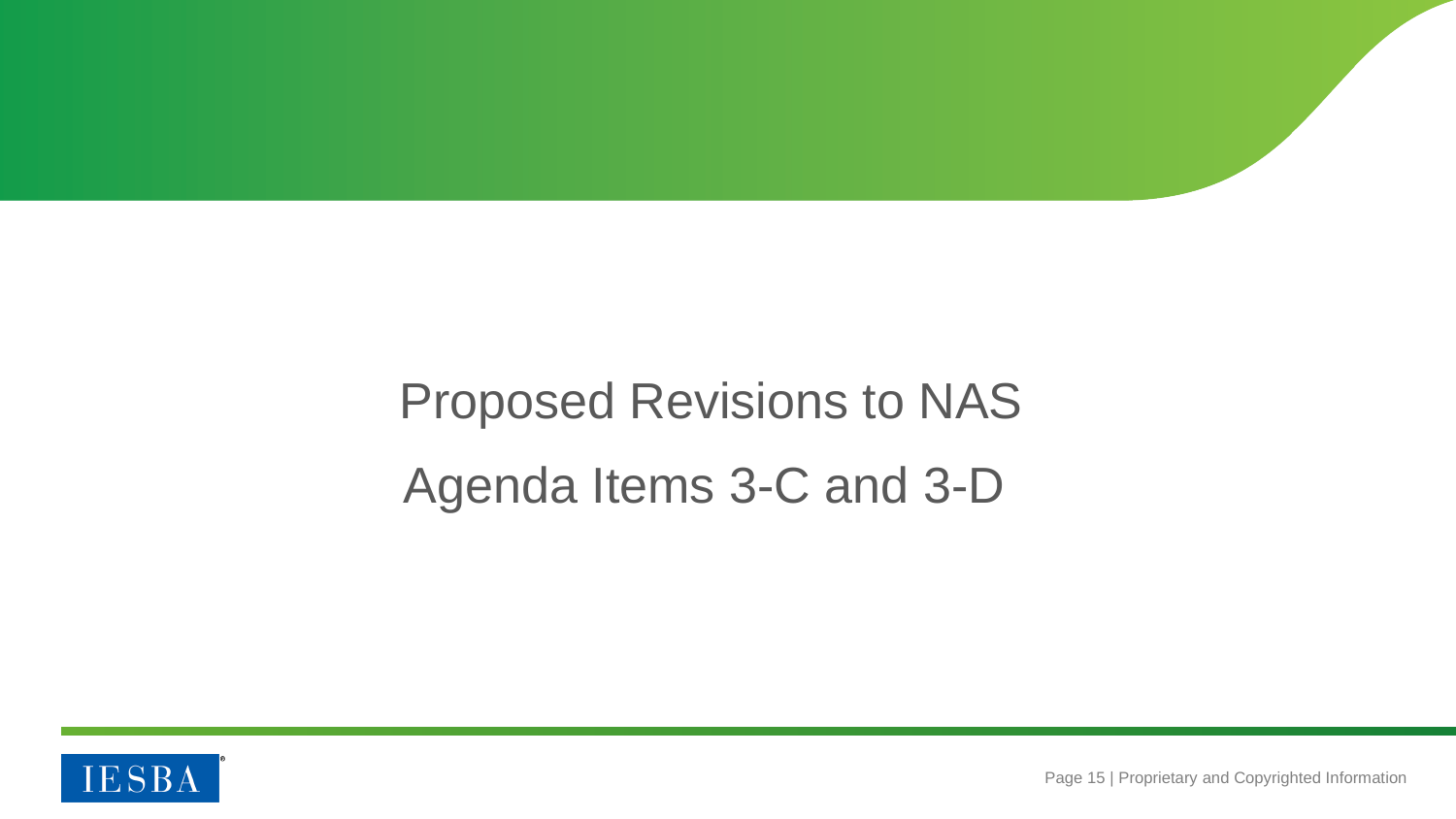

Proposed Revisions to NAS
Agenda Items 3-C and 3-D